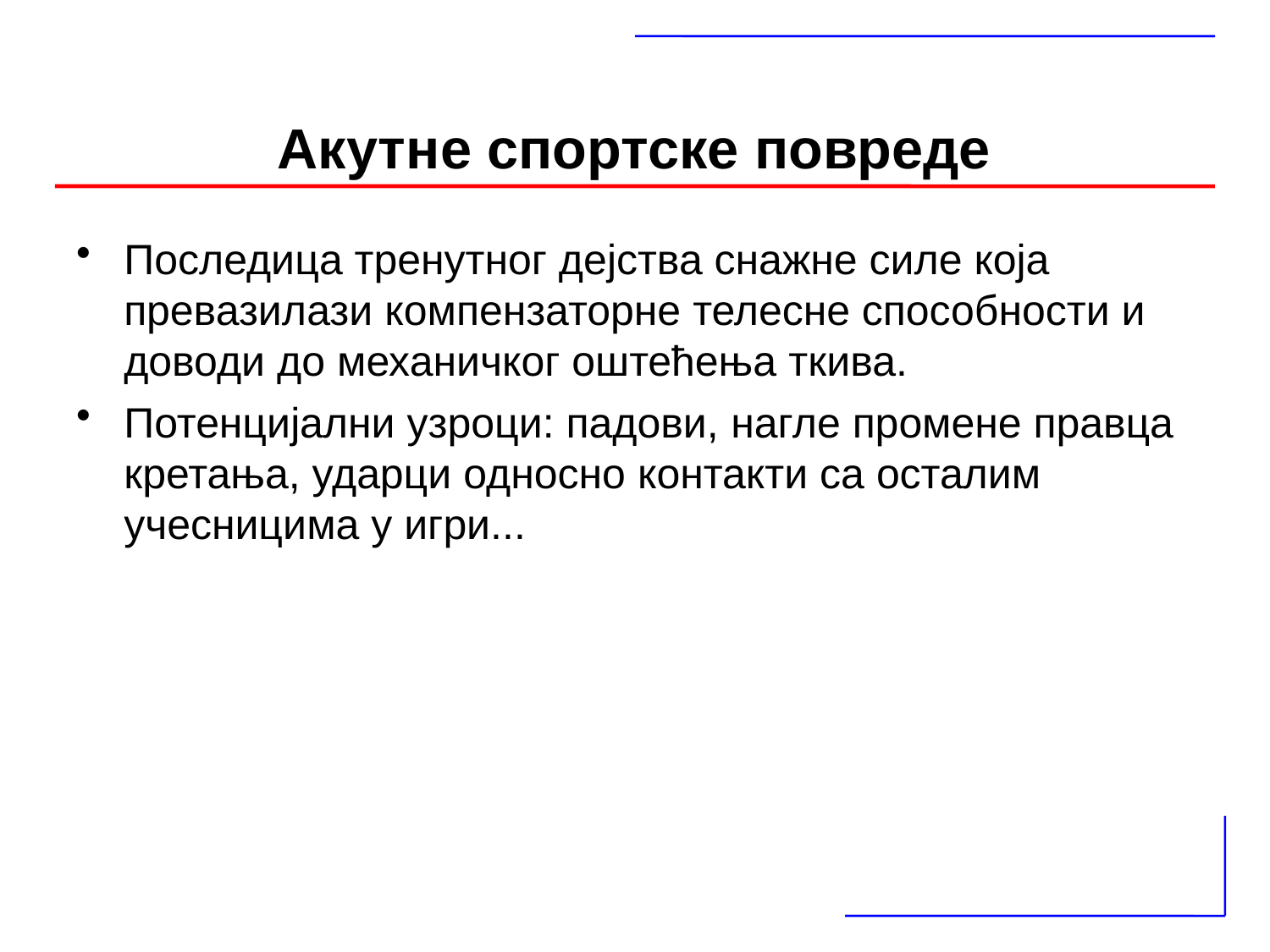

# Акутне спортске повреде
Последица тренутног дејства снажне силе која превазилази компензаторне телесне способности и доводи до механичког оштећења ткива.
Потенцијални узроци: падови, нагле промене правца кретања, ударци односно контакти са осталим учесницима у игри...